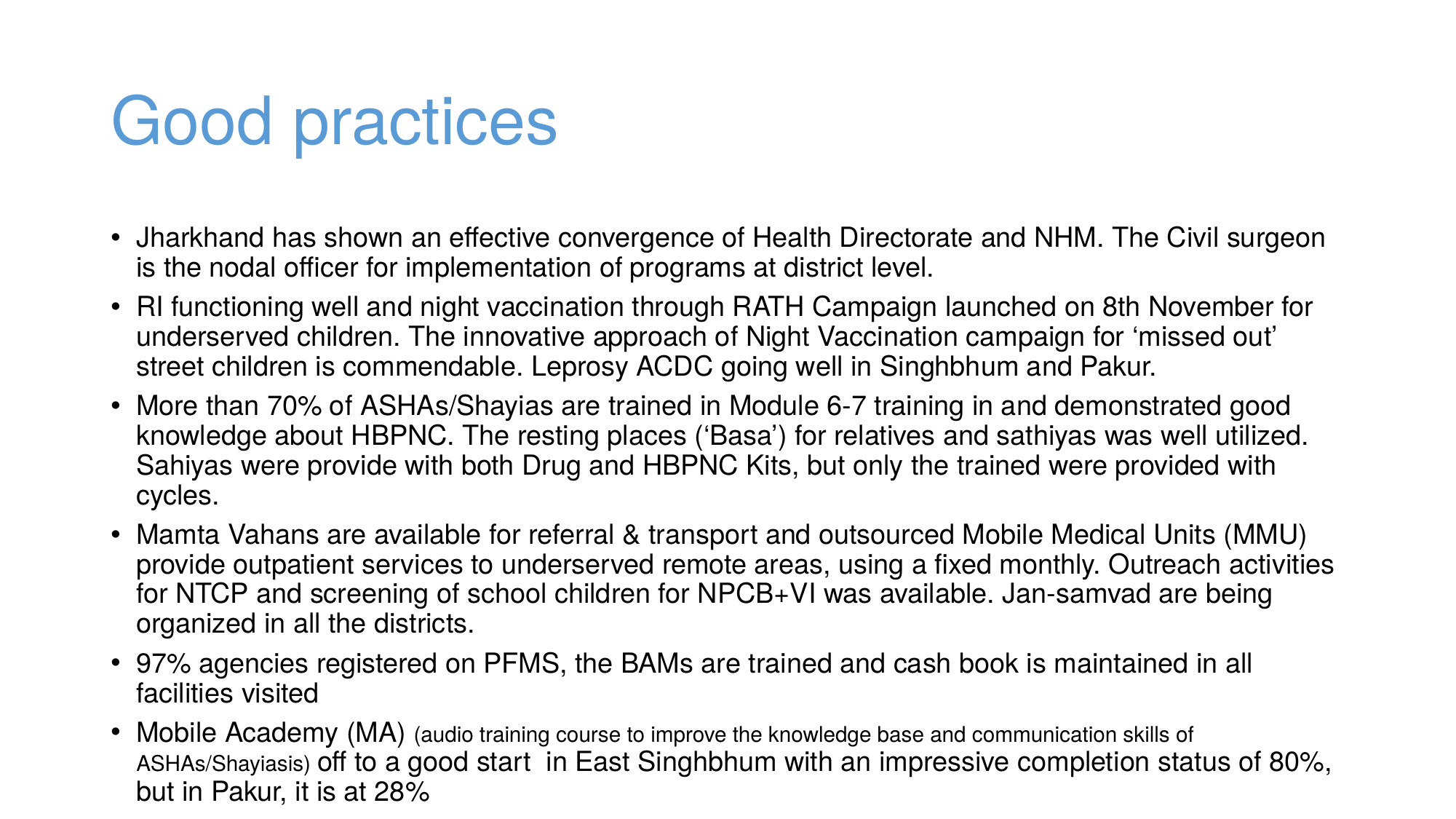

# Good practices
Jharkhand has shown an effective convergence of Health Directorate and NHM. The Civil surgeon is the nodal officer for implementation of programs at district level.
RI functioning well and night vaccination through RATH Campaign launched on 8th November for underserved children. The innovative approach of Night Vaccination campaign for ‘missed out’ street children is commendable. Leprosy ACDC going well in Singhbhum and Pakur.
More than 70% of ASHAs/Shayias are trained in Module 6-7 training in and demonstrated good knowledge about HBPNC. The resting places (‘Basa’) for relatives and sathiyas was well utilized. Sahiyas were provide with both Drug and HBPNC Kits, but only the trained were provided with cycles.
Mamta Vahans are available for referral & transport and outsourced Mobile Medical Units (MMU) provide outpatient services to underserved remote areas, using a fixed monthly. Outreach activities for NTCP and screening of school children for NPCB+VI was available. Jan-samvad are being organized in all the districts.
97% agencies registered on PFMS, the BAMs are trained and cash book is maintained in all facilities visited
Mobile Academy (MA) (audio training course to improve the knowledge base and communication skills of ASHAs/Shayiasis) off to a good start  in East Singhbhum with an impressive completion status of 80%, but in Pakur, it is at 28%